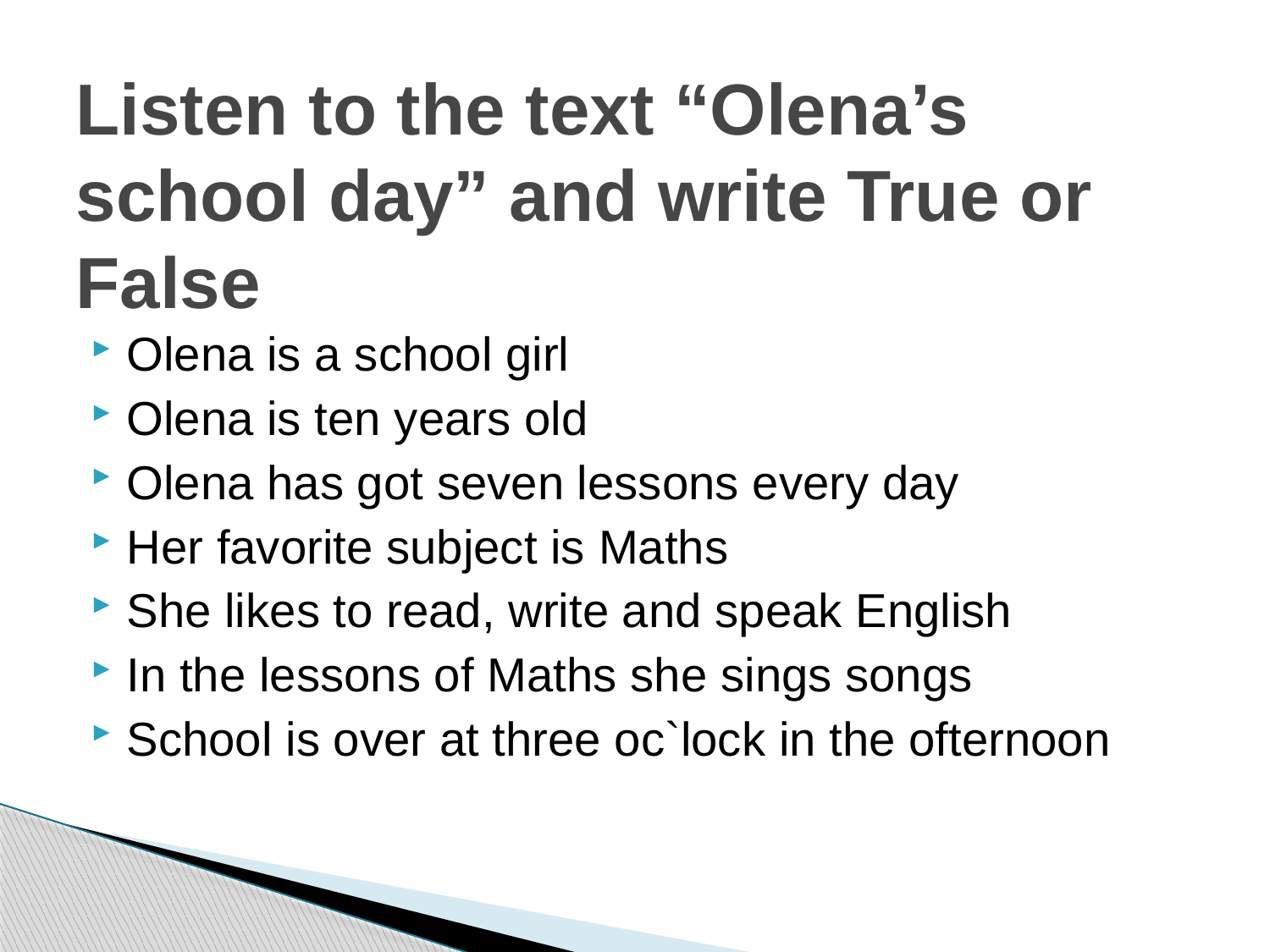

# Listen to the text “Olena’s school day” and write True or False
Olena is a school girl
Olena is ten years old
Olena has got seven lessons every day
Her favorite subject is Maths
She likes to read, write and speak English
In the lessons of Maths she sings songs
School is over at three oc`lock in the ofternoon